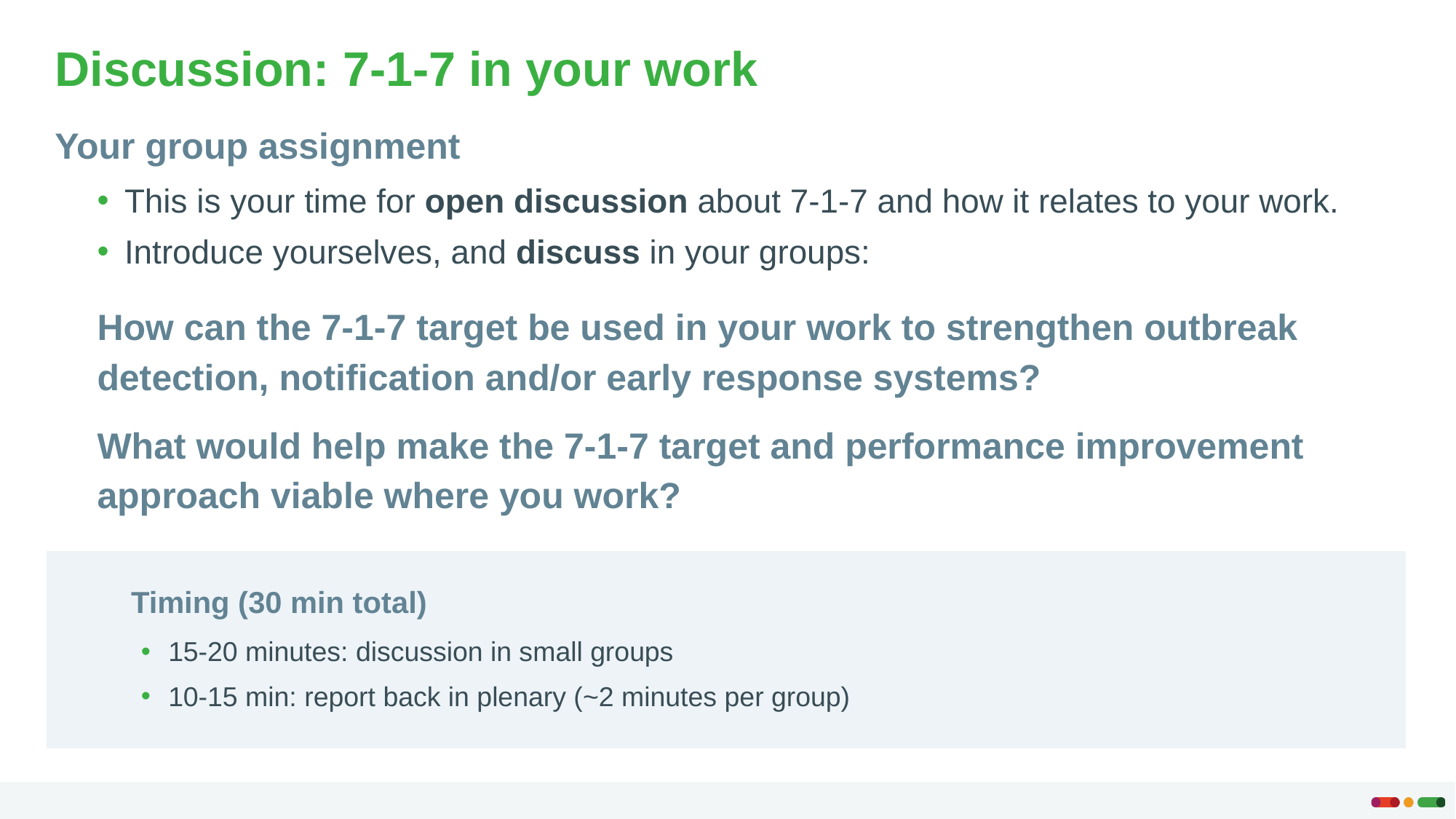

# Discussion: 7-1-7 in your work
Your group assignment
This is your time for open discussion about 7-1-7 and how it relates to your work.
Introduce yourselves, and discuss in your groups:

How can the 7-1-7 target be used in your work to strengthen outbreak detection, notification and/or early response systems?

What would help make the 7-1-7 target and performance improvement approach viable where you work?

Timing (30 min total)
15-20 minutes: discussion in small groups
10-15 min: report back in plenary (~2 minutes per group)